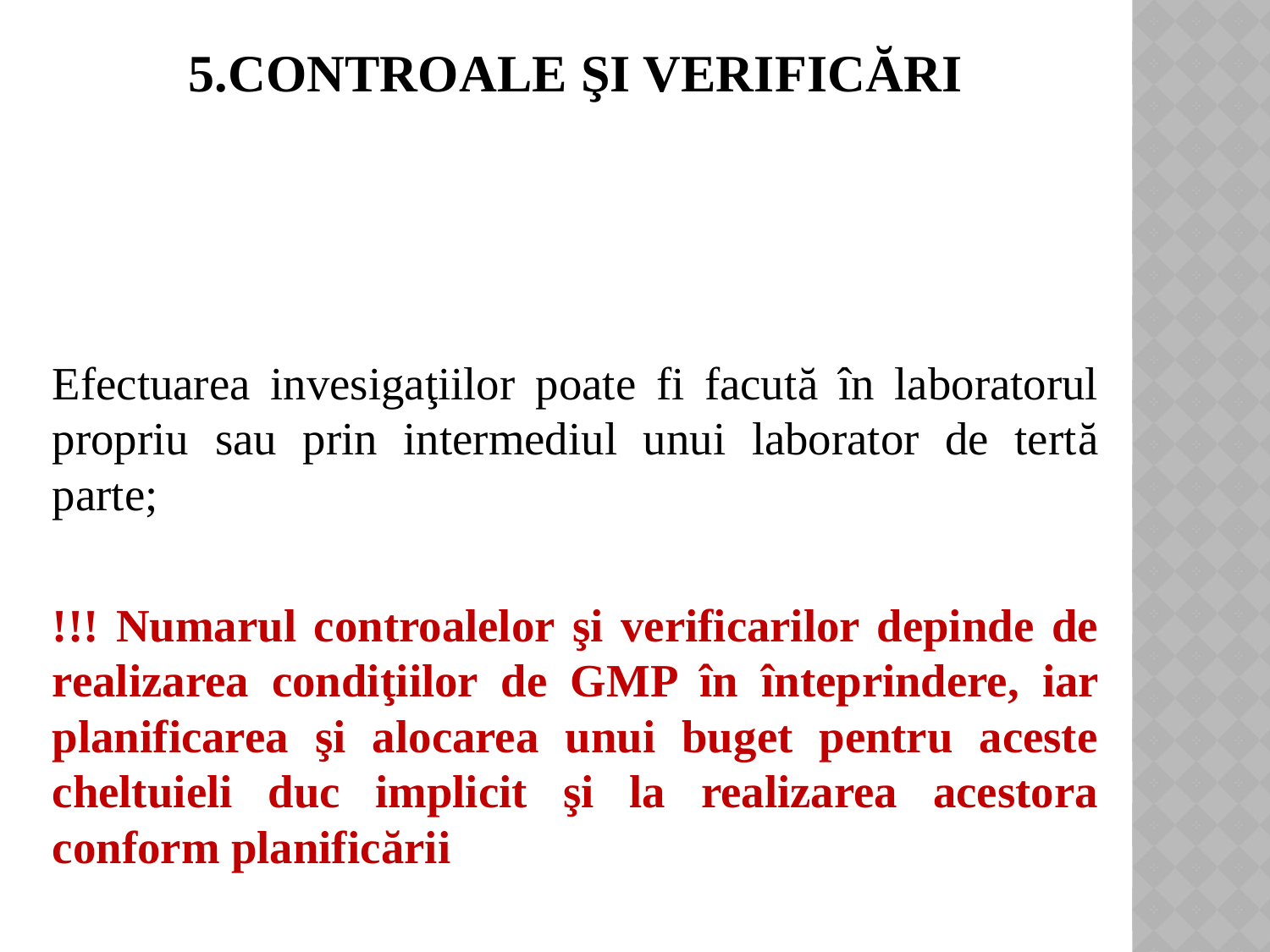

# 5.Controale şi verificări
Efectuarea invesigaţiilor poate fi facută în laboratorul propriu sau prin intermediul unui laborator de tertă parte;

!!! Numarul controalelor şi verificarilor depinde de realizarea condiţiilor de GMP în înteprindere, iar planificarea şi alocarea unui buget pentru aceste cheltuieli duc implicit şi la realizarea acestora conform planificării